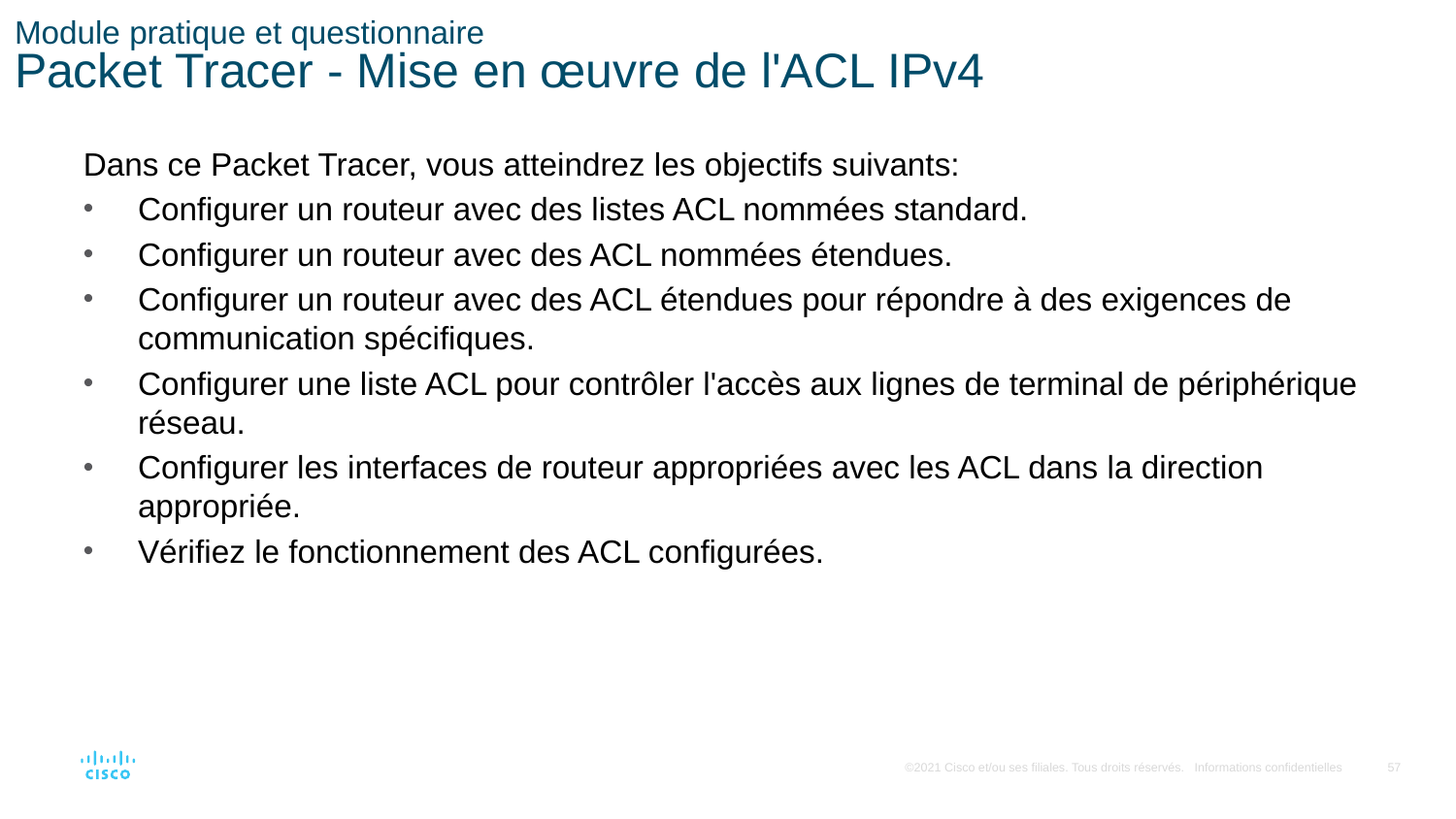

# Module pratique et questionnaire Packet Tracer - Mise en œuvre de l'ACL IPv4
Dans ce Packet Tracer, vous atteindrez les objectifs suivants:
Configurer un routeur avec des listes ACL nommées standard.
Configurer un routeur avec des ACL nommées étendues.
Configurer un routeur avec des ACL étendues pour répondre à des exigences de communication spécifiques.
Configurer une liste ACL pour contrôler l'accès aux lignes de terminal de périphérique réseau.
Configurer les interfaces de routeur appropriées avec les ACL dans la direction appropriée.
Vérifiez le fonctionnement des ACL configurées.